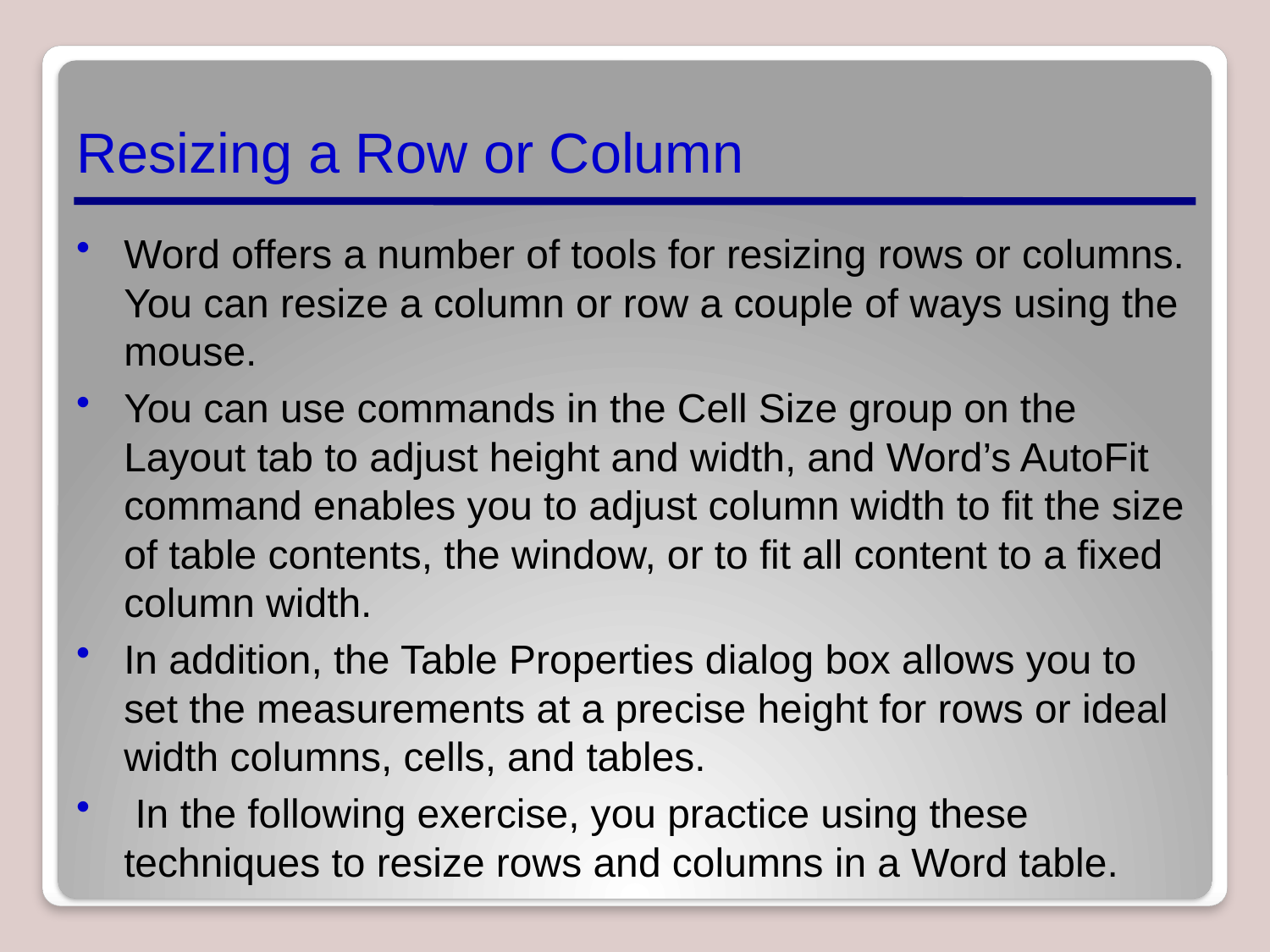

# Resizing a Row or Column
Word offers a number of tools for resizing rows or columns. You can resize a column or row a couple of ways using the mouse.
You can use commands in the Cell Size group on the Layout tab to adjust height and width, and Word’s AutoFit command enables you to adjust column width to fit the size of table contents, the window, or to fit all content to a fixed column width.
In addition, the Table Properties dialog box allows you to set the measurements at a precise height for rows or ideal width columns, cells, and tables.
 In the following exercise, you practice using these techniques to resize rows and columns in a Word table.